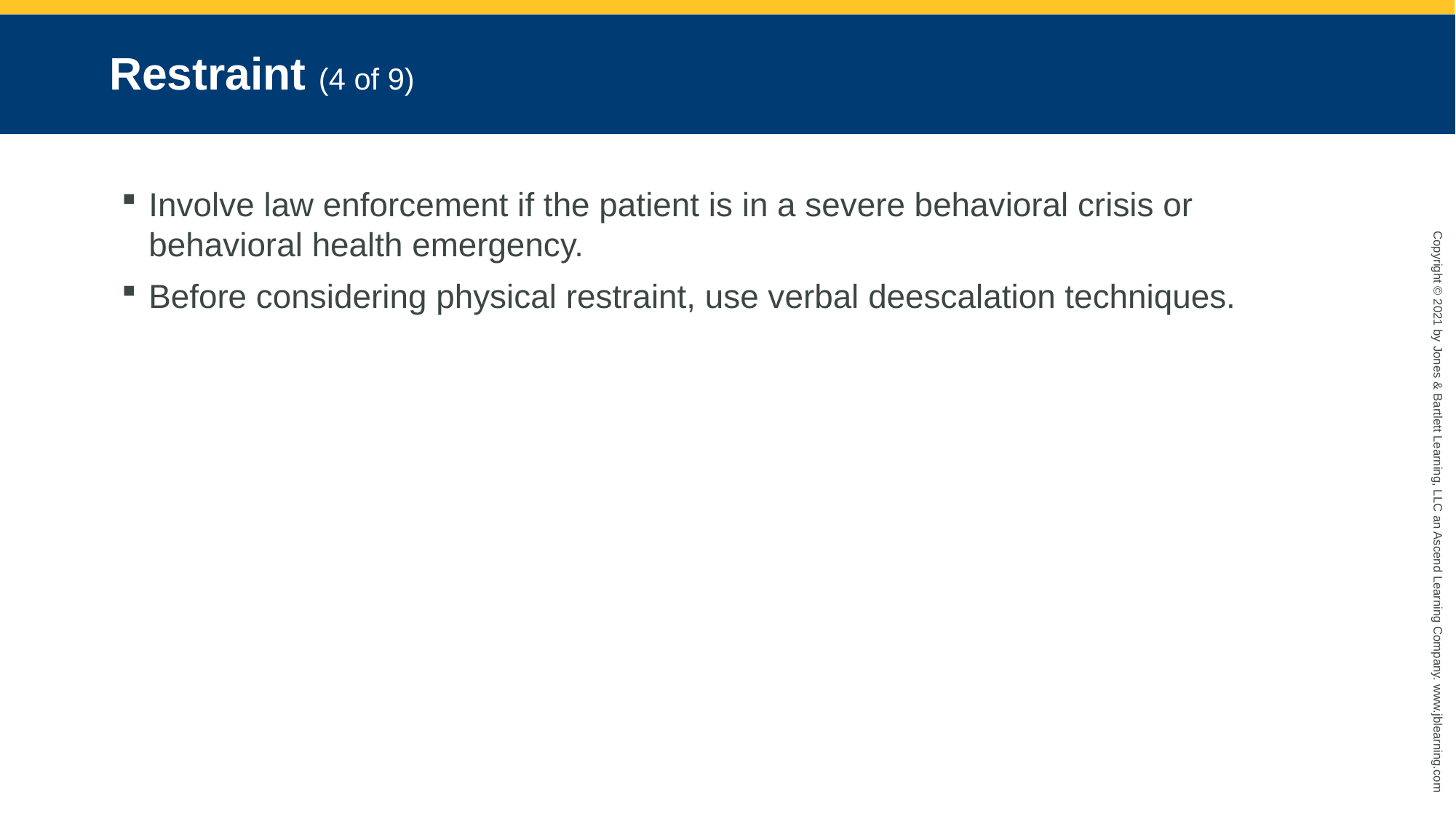

# Restraint (4 of 9)
Involve law enforcement if the patient is in a severe behavioral crisis or behavioral health emergency.
Before considering physical restraint, use verbal deescalation techniques.